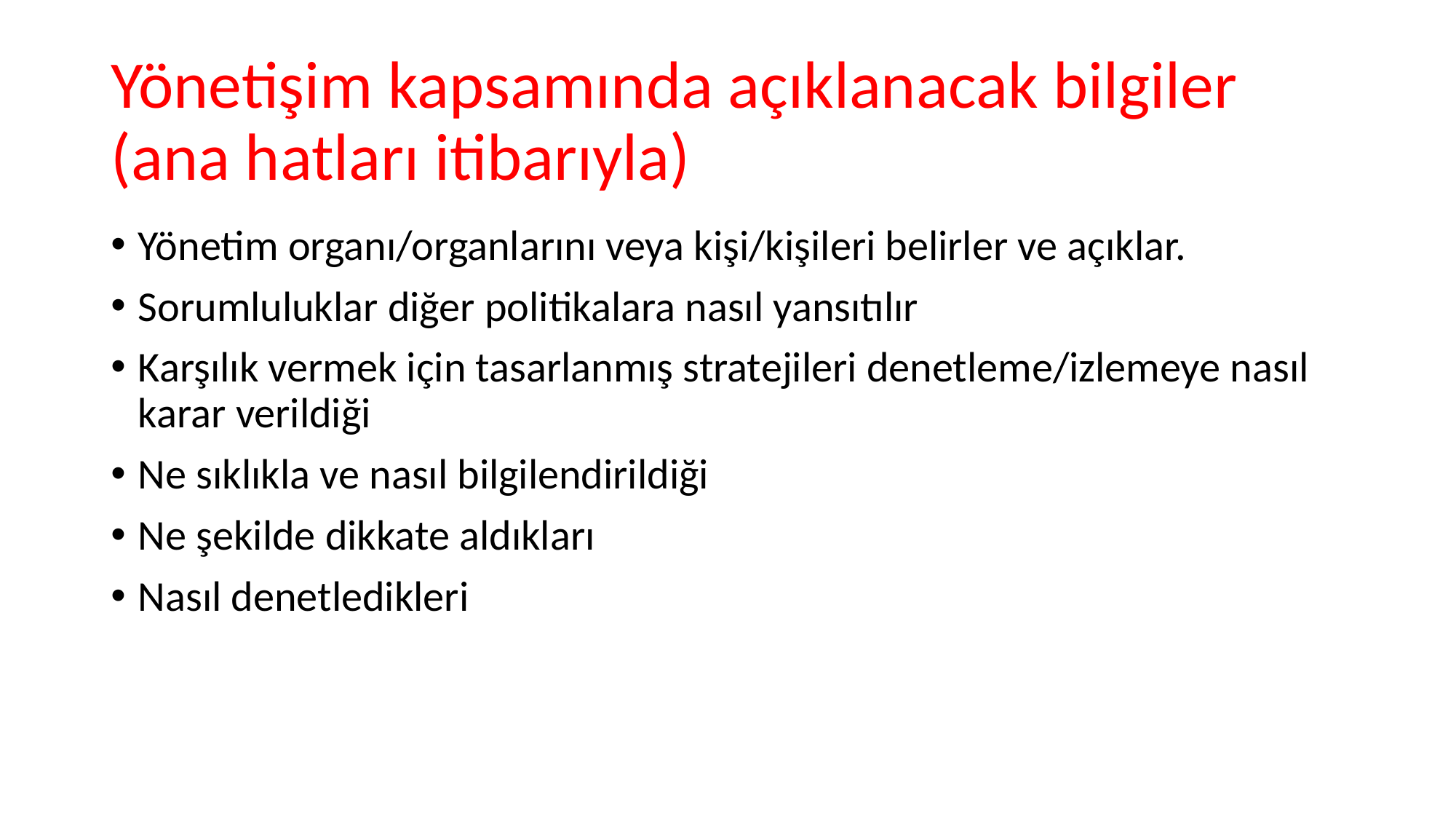

# Yönetişim kapsamında açıklanacak bilgiler (ana hatları itibarıyla)
Yönetim organı/organlarını veya kişi/kişileri belirler ve açıklar.
Sorumluluklar diğer politikalara nasıl yansıtılır
Karşılık vermek için tasarlanmış stratejileri denetleme/izlemeye nasıl karar verildiği
Ne sıklıkla ve nasıl bilgilendirildiği
Ne şekilde dikkate aldıkları
Nasıl denetledikleri